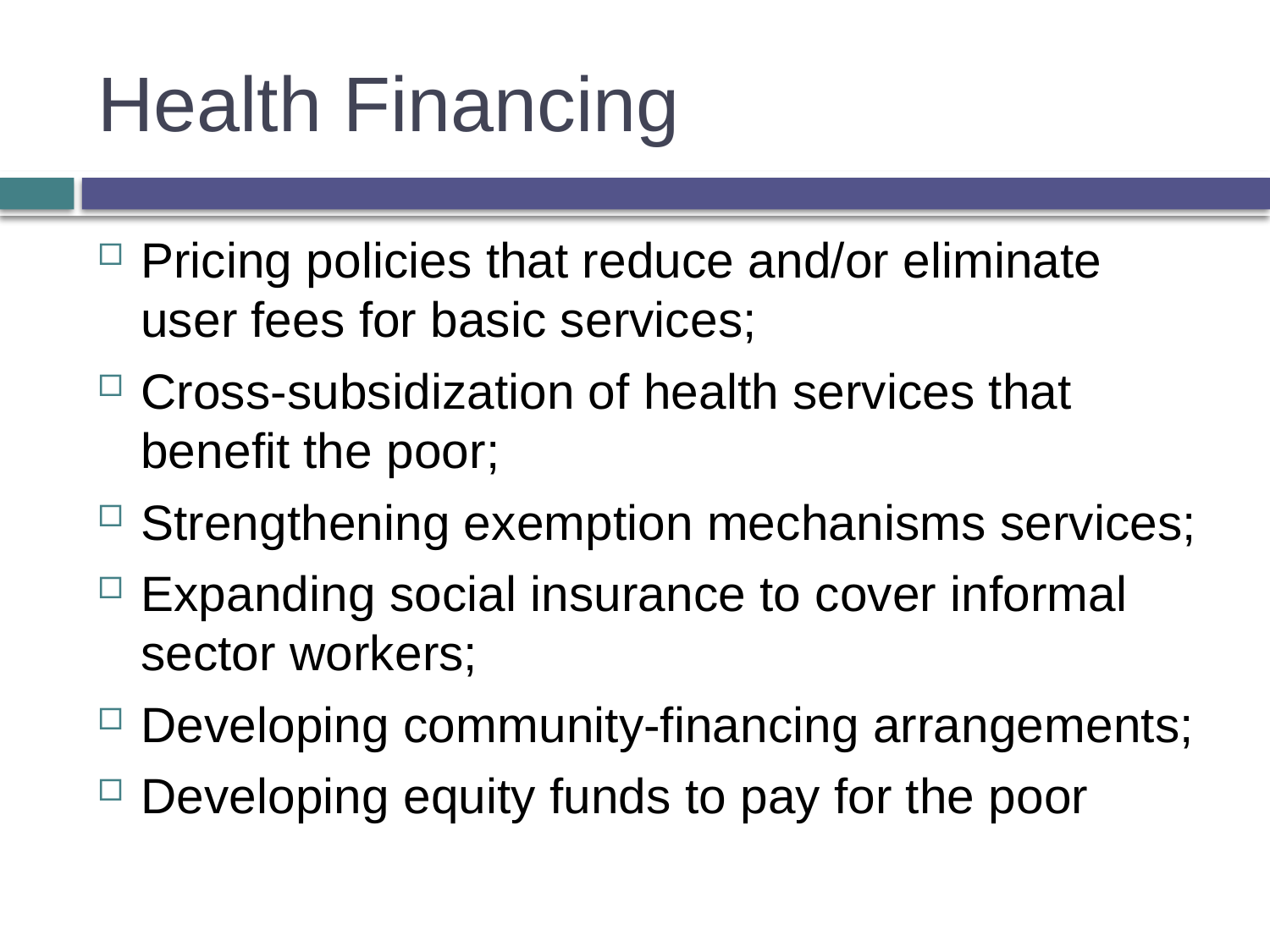

# Health Financing
Pricing policies that reduce and/or eliminate user fees for basic services;
Cross-subsidization of health services that benefit the poor;
Strengthening exemption mechanisms services;
Expanding social insurance to cover informal sector workers;
Developing community-financing arrangements;
Developing equity funds to pay for the poor